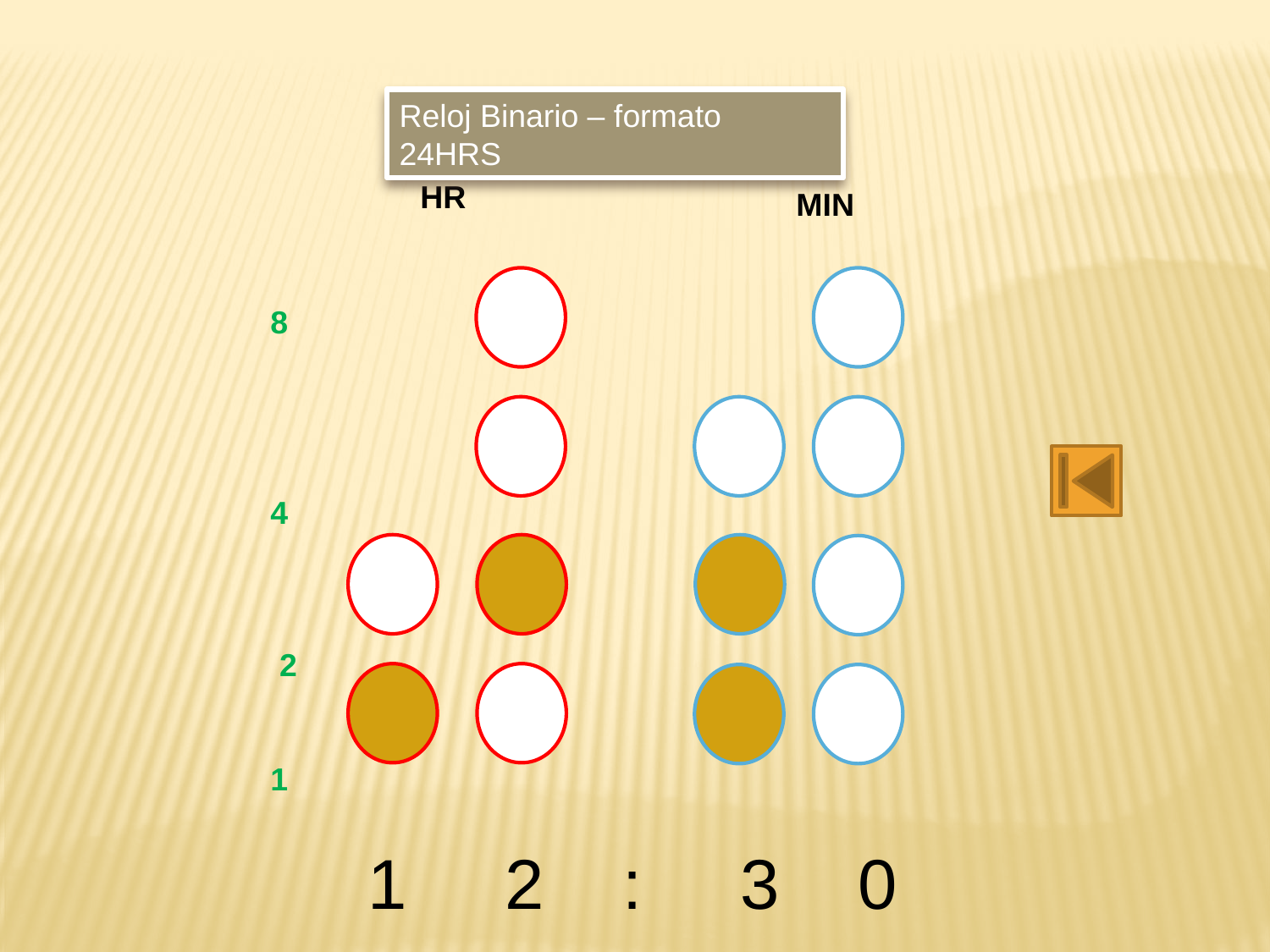

Reloj Binario – formato 24HRS
HR
MIN
   8

  4

 2

   1

1     2    :     3    0